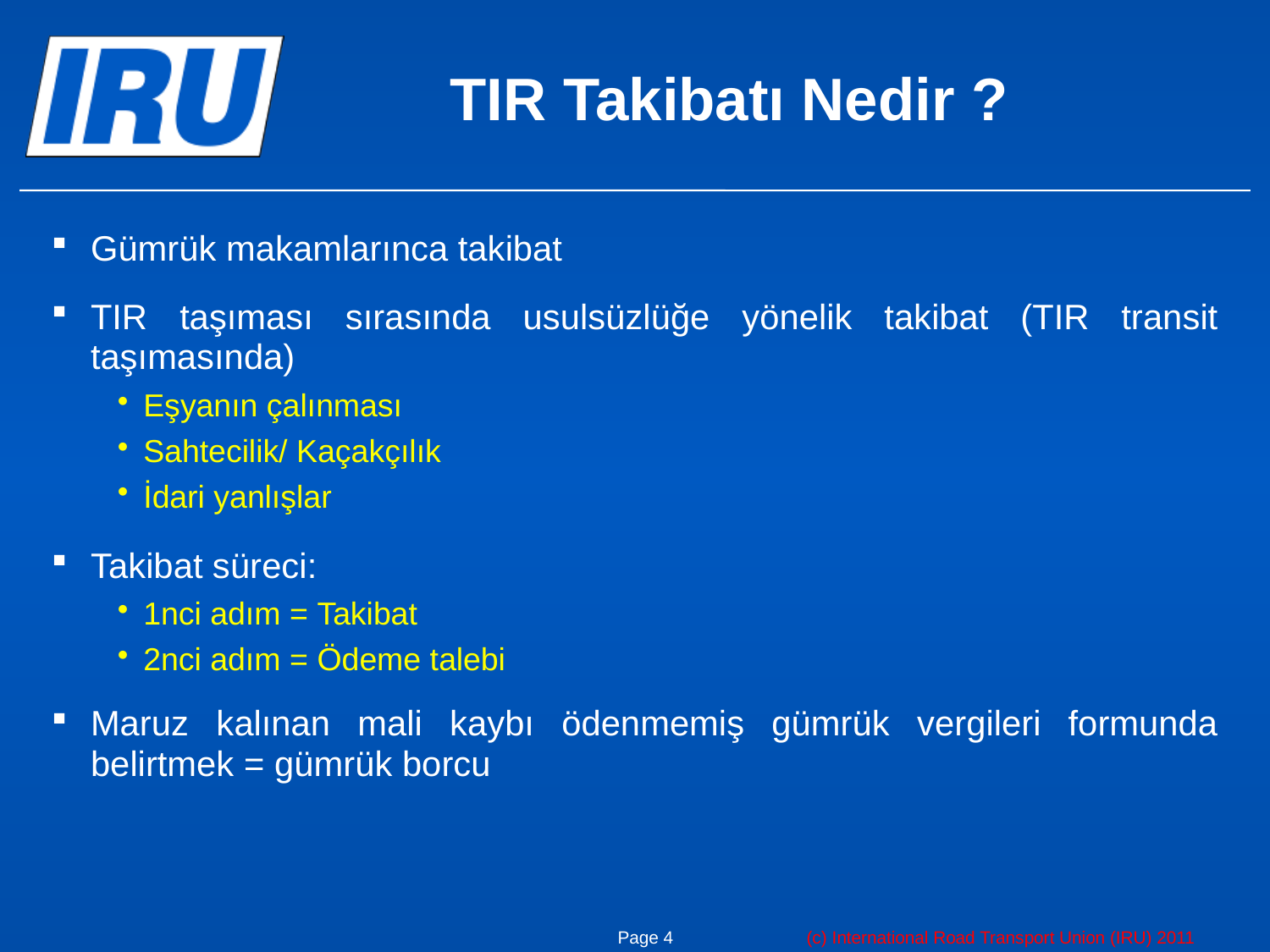

# TIR Takibatı Nedir ?
Gümrük makamlarınca takibat

TIR taşıması sırasında usulsüzlüğe yönelik takibat (TIR transit taşımasında)
Eşyanın çalınması
Sahtecilik/ Kaçakçılık
İdari yanlışlar

Takibat süreci:
1nci adım = Takibat
2nci adım = Ödeme talebi
Maruz kalınan mali kaybı ödenmemiş gümrük vergileri formunda belirtmek = gümrük borcu

Page 4
(c) International Road Transport Union (IRU) 2011